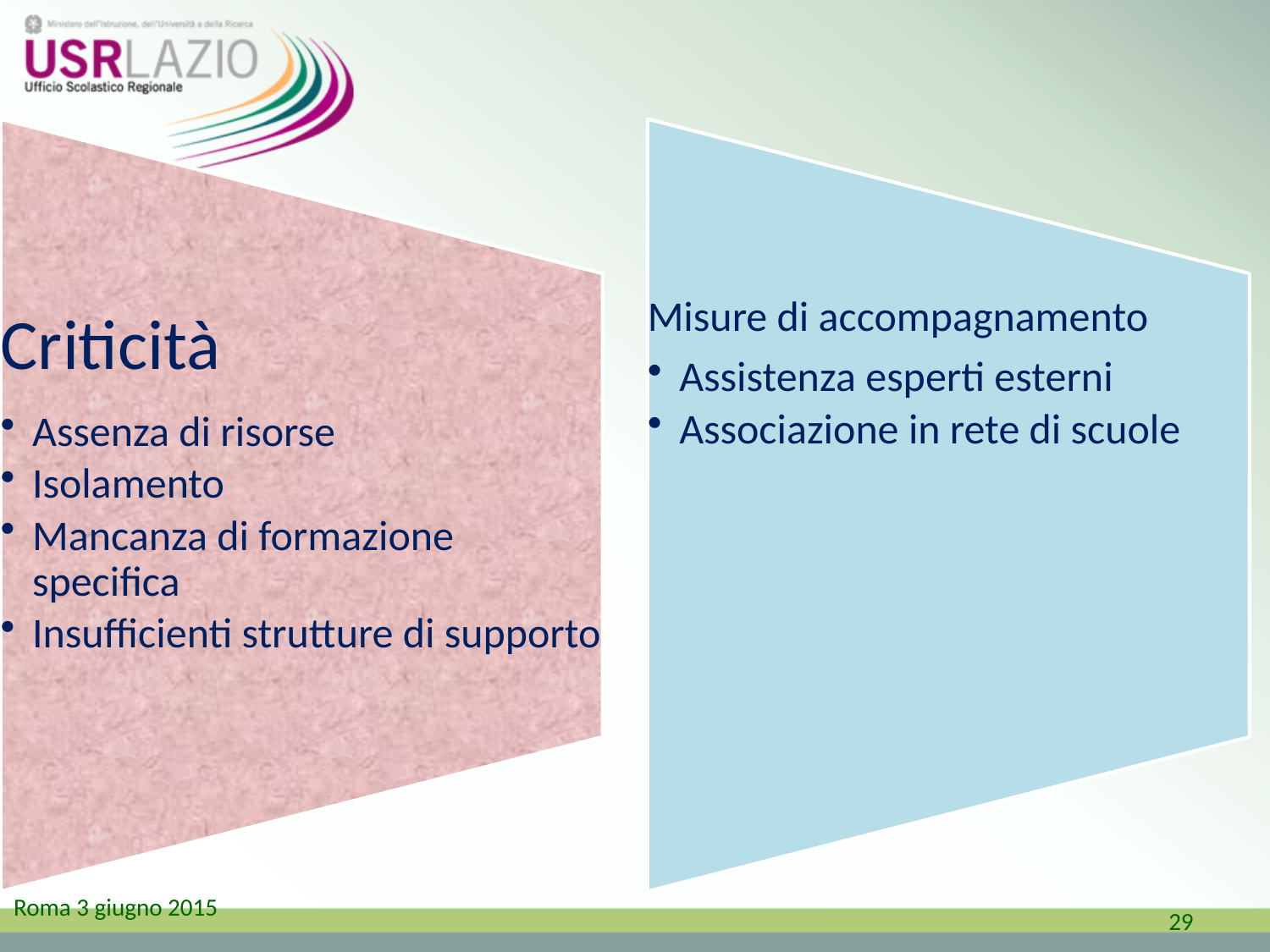

#
Criticità
Assenza di risorse
Isolamento
Mancanza di formazione specifica
Insufficienti strutture di supporto
Misure di accompagnamento
Assistenza esperti esterni
Associazione in rete di scuole

29
Roma 3 giugno 2015